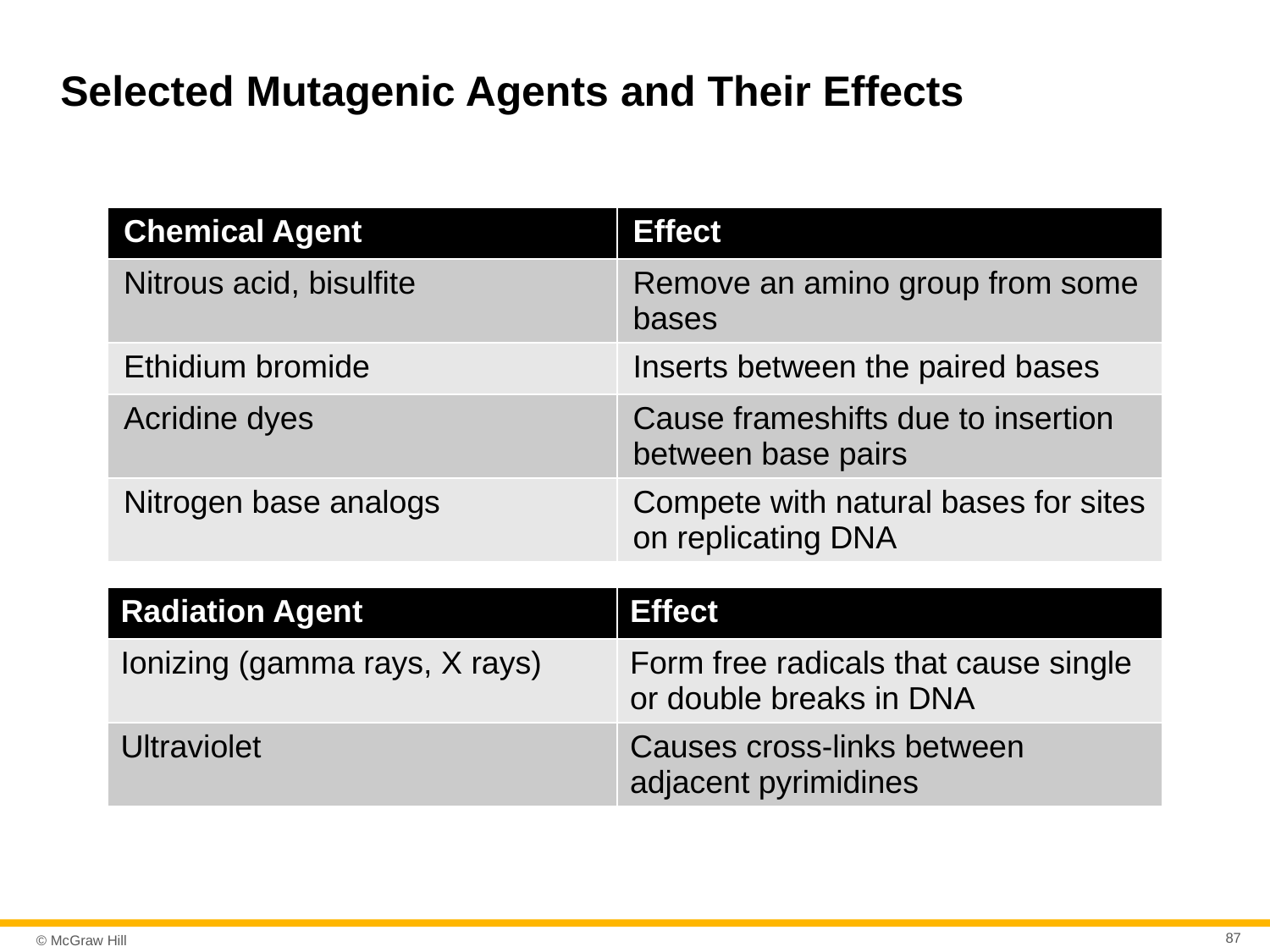

# Selected Mutagenic Agents and Their Effects
| Chemical Agent | Effect |
| --- | --- |
| Nitrous acid, bisulfite | Remove an amino group from some bases |
| Ethidium bromide | Inserts between the paired bases |
| Acridine dyes | Cause frameshifts due to insertion between base pairs |
| Nitrogen base analogs | Compete with natural bases for sites on replicating DNA |
| Radiation Agent | Effect |
| --- | --- |
| Ionizing (gamma rays, X rays) | Form free radicals that cause single or double breaks in DNA |
| Ultraviolet | Causes cross-links between adjacent pyrimidines |